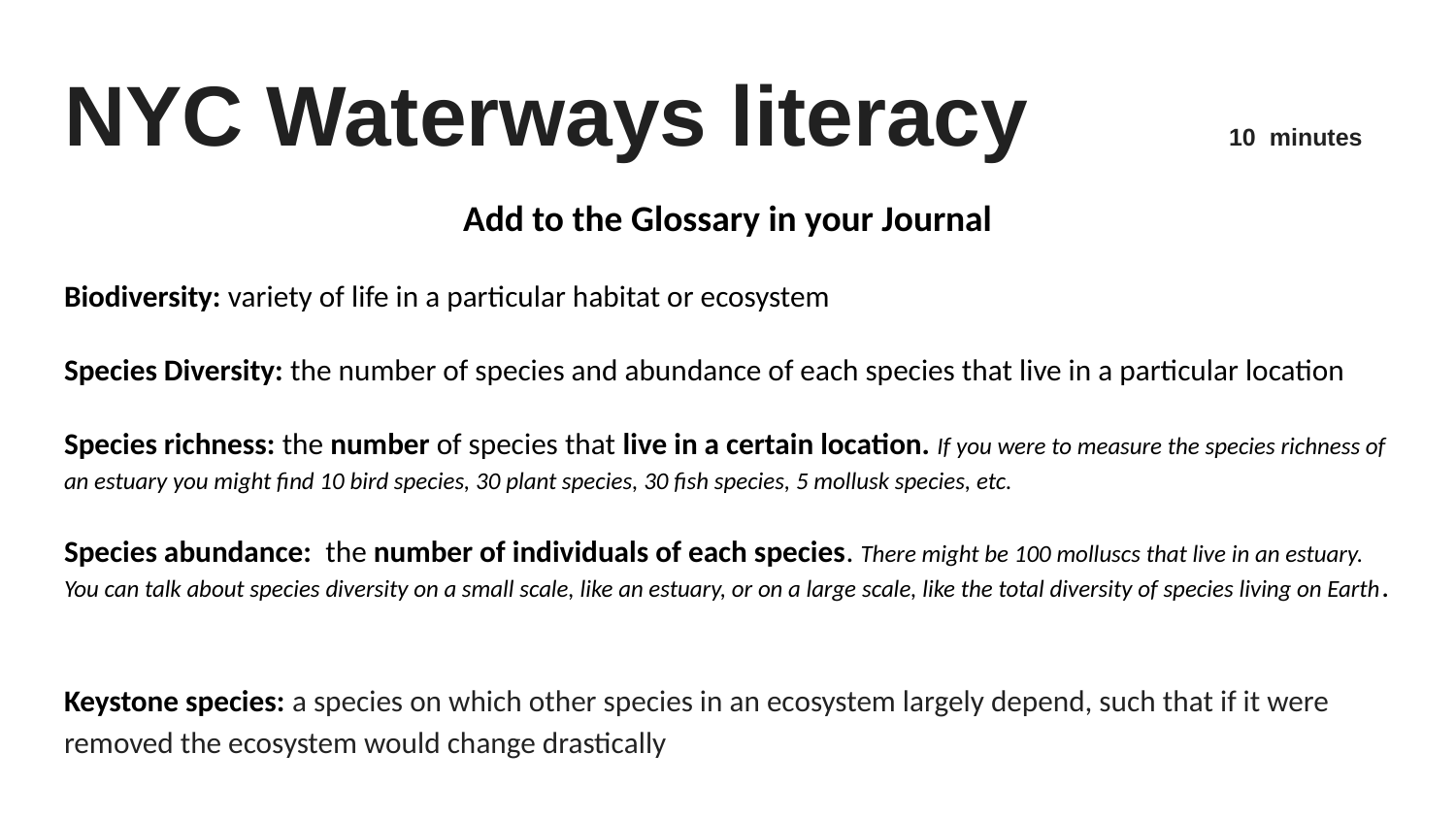

# NYC Waterways literacy		10  minutes
Add to the Glossary in your Journal
Biodiversity: variety of life in a particular habitat or ecosystem
Species Diversity: the number of species and abundance of each species that live in a particular location
Species richness: the number of species that live in a certain location. If you were to measure the species richness of an estuary you might find 10 bird species, 30 plant species, 30 fish species, 5 mollusk species, etc.
Species abundance:  the number of individuals of each species. There might be 100 molluscs that live in an estuary. You can talk about species diversity on a small scale, like an estuary, or on a large scale, like the total diversity of species living on Earth.
Keystone species: a species on which other species in an ecosystem largely depend, such that if it were removed the ecosystem would change drastically